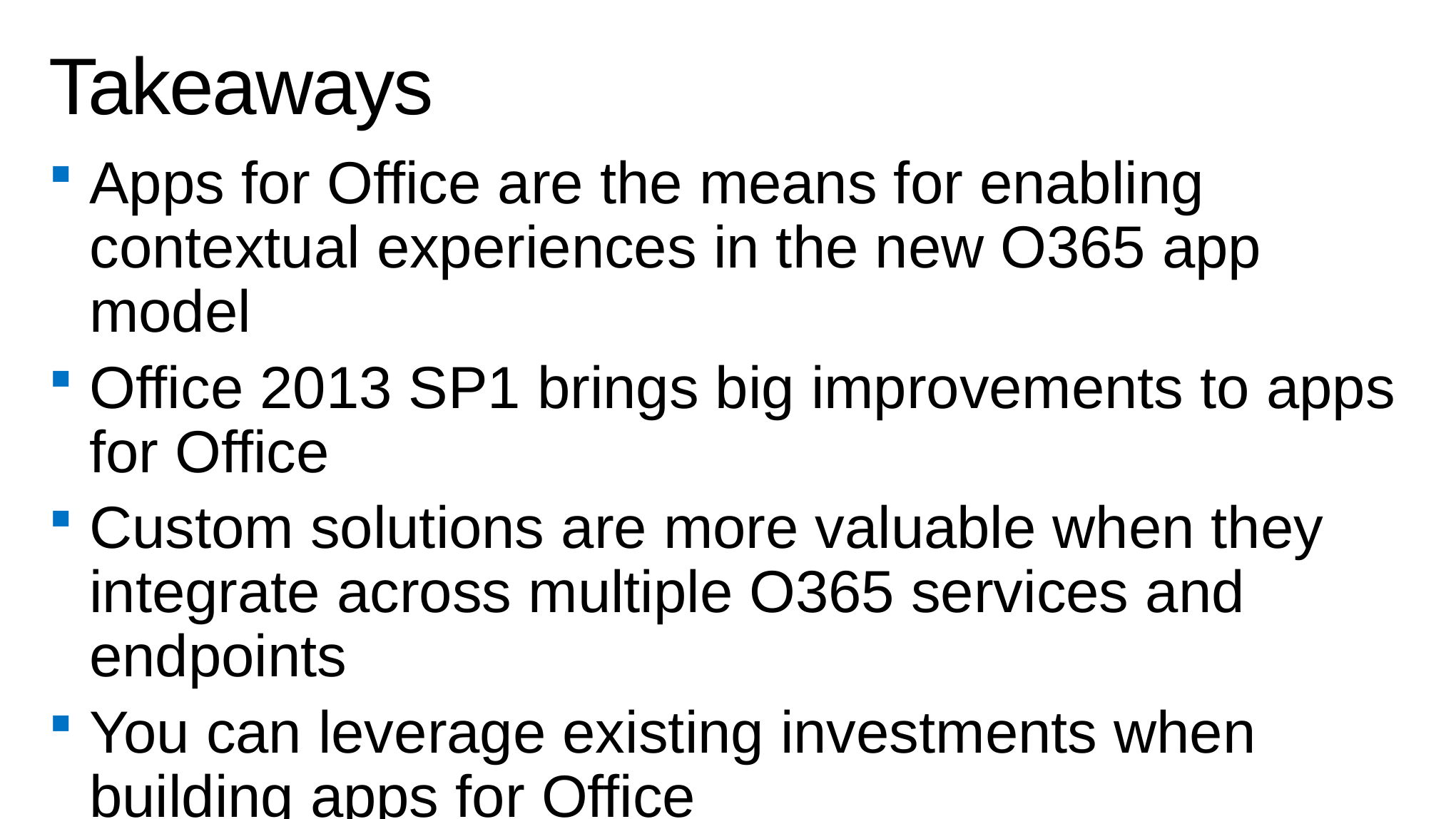

# Takeaways
Apps for Office are the means for enabling contextual experiences in the new O365 app model
Office 2013 SP1 brings big improvements to apps for Office
Custom solutions are more valuable when they integrate across multiple O365 services and endpoints
You can leverage existing investments when building apps for Office